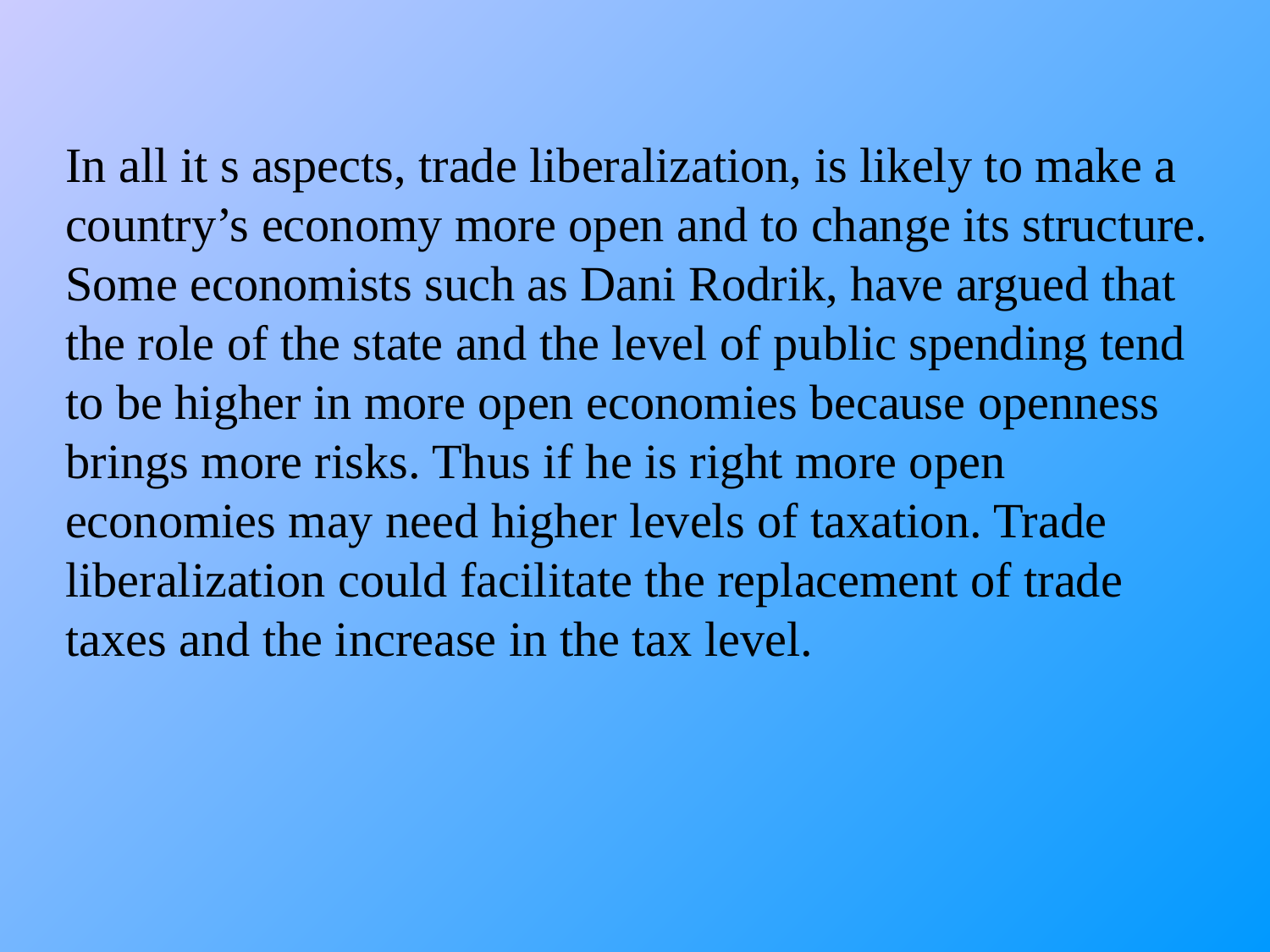

In all it s aspects, trade liberalization, is likely to make a country’s economy more open and to change its structure. Some economists such as Dani Rodrik, have argued that the role of the state and the level of public spending tend to be higher in more open economies because openness brings more risks. Thus if he is right more open economies may need higher levels of taxation. Trade liberalization could facilitate the replacement of trade taxes and the increase in the tax level.